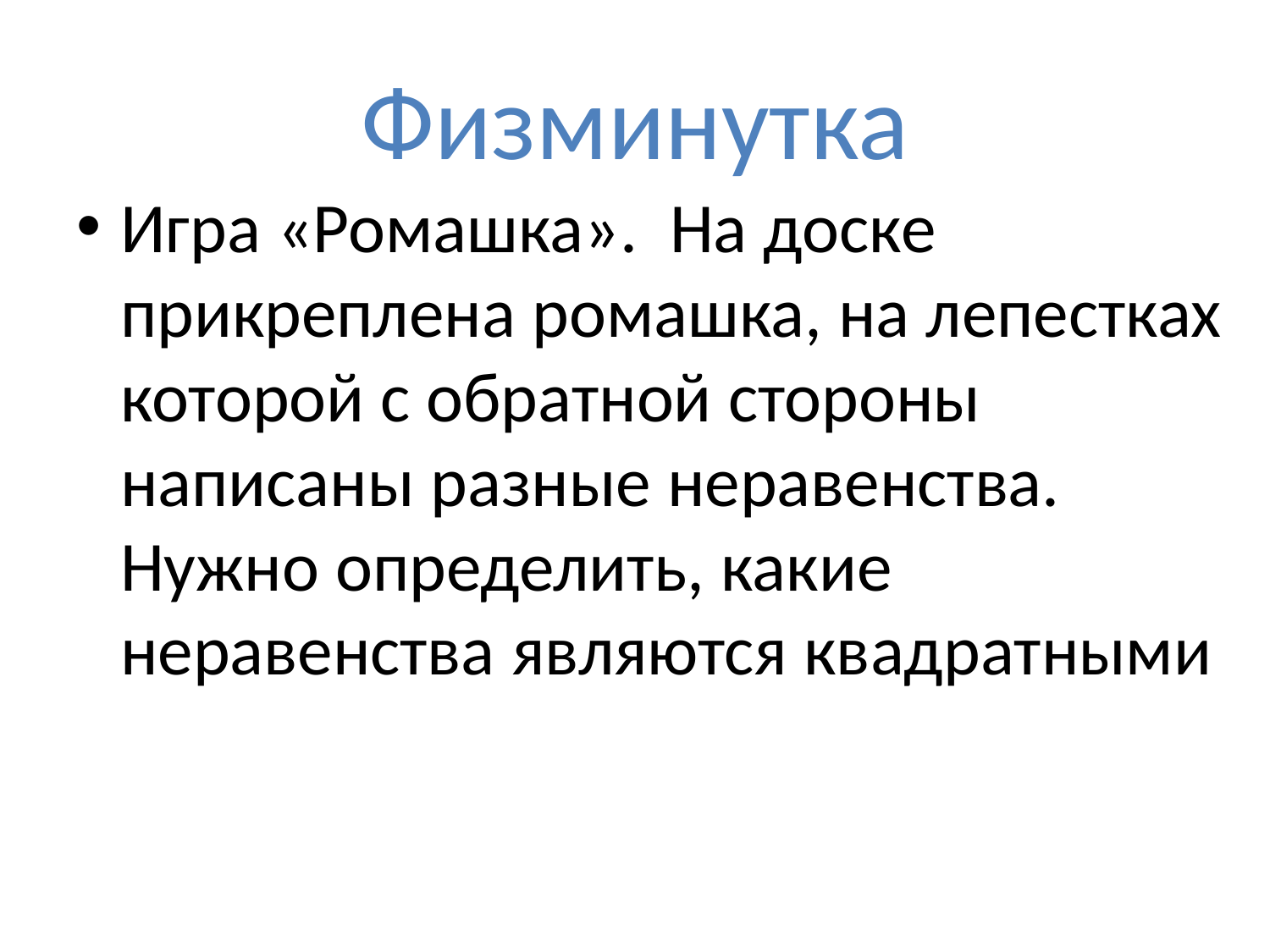

# Физминутка
Игра «Ромашка».  На доске прикреплена ромашка, на лепестках которой с обратной стороны написаны разные неравенства. Нужно определить, какие неравенства являются квадратными